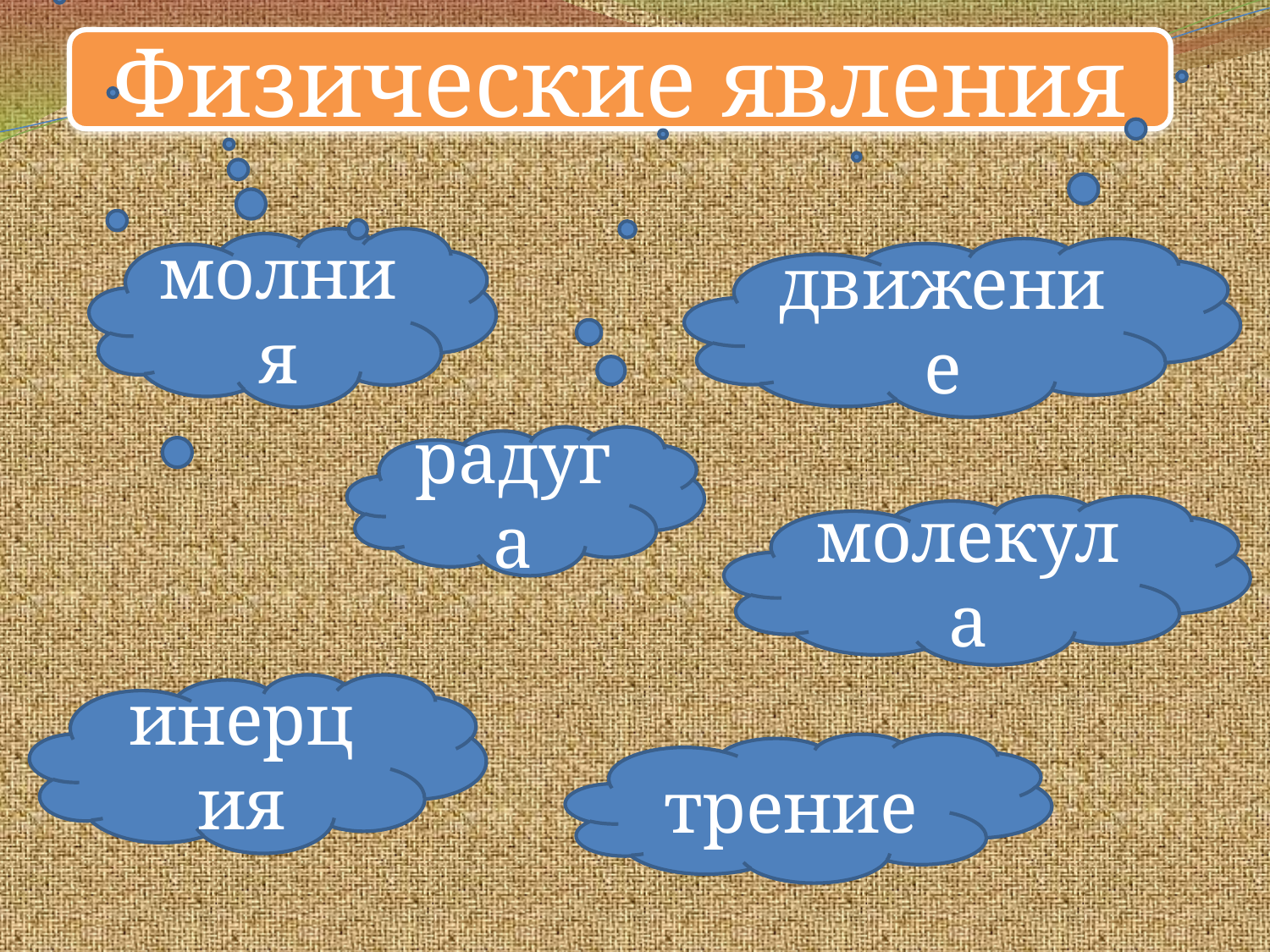

Физические явления
молния
движение
радуга
молекула
инерция
трение